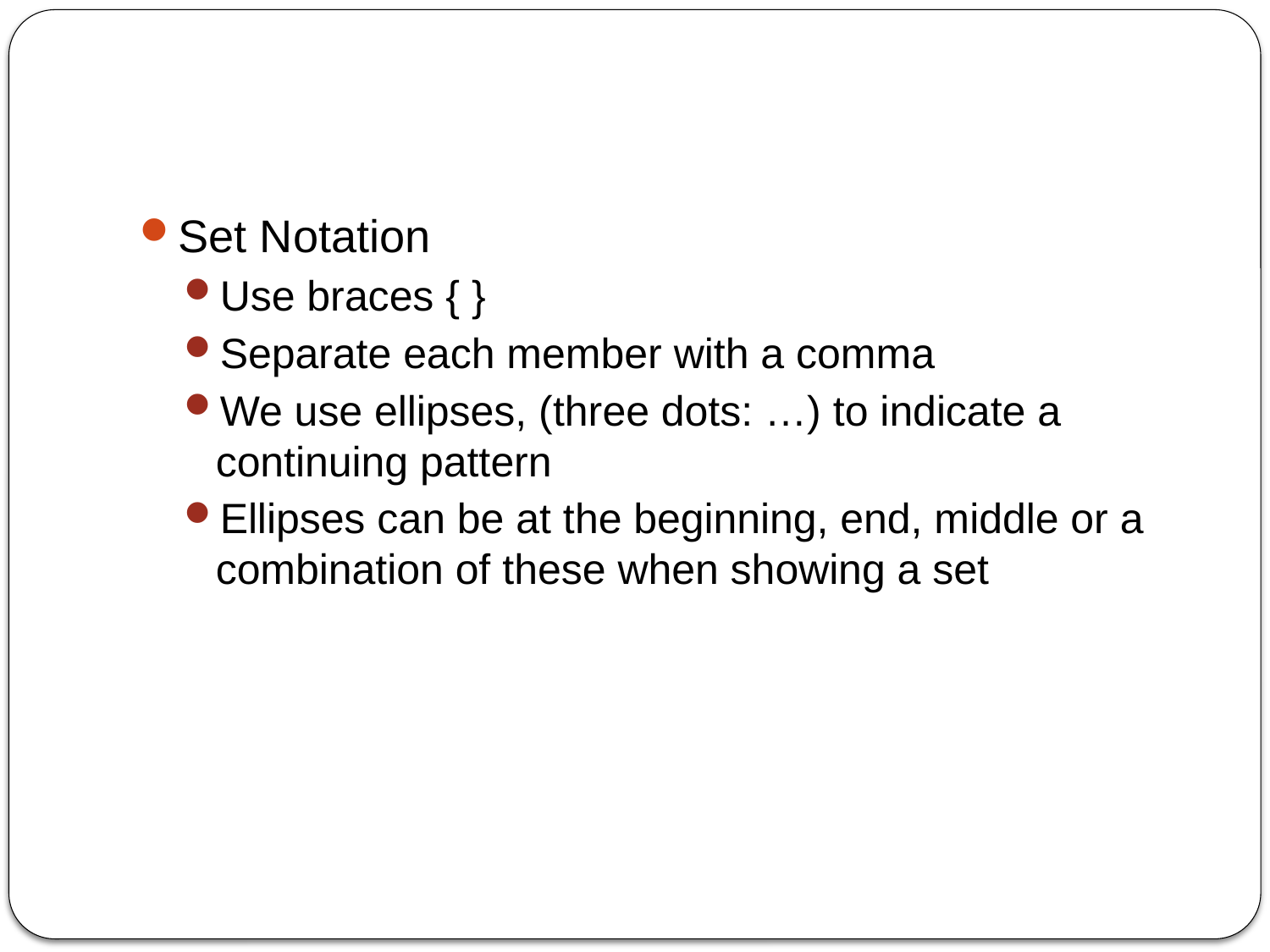

#
Set Notation
Use braces { }
Separate each member with a comma
We use ellipses, (three dots: …) to indicate a continuing pattern
Ellipses can be at the beginning, end, middle or a combination of these when showing a set